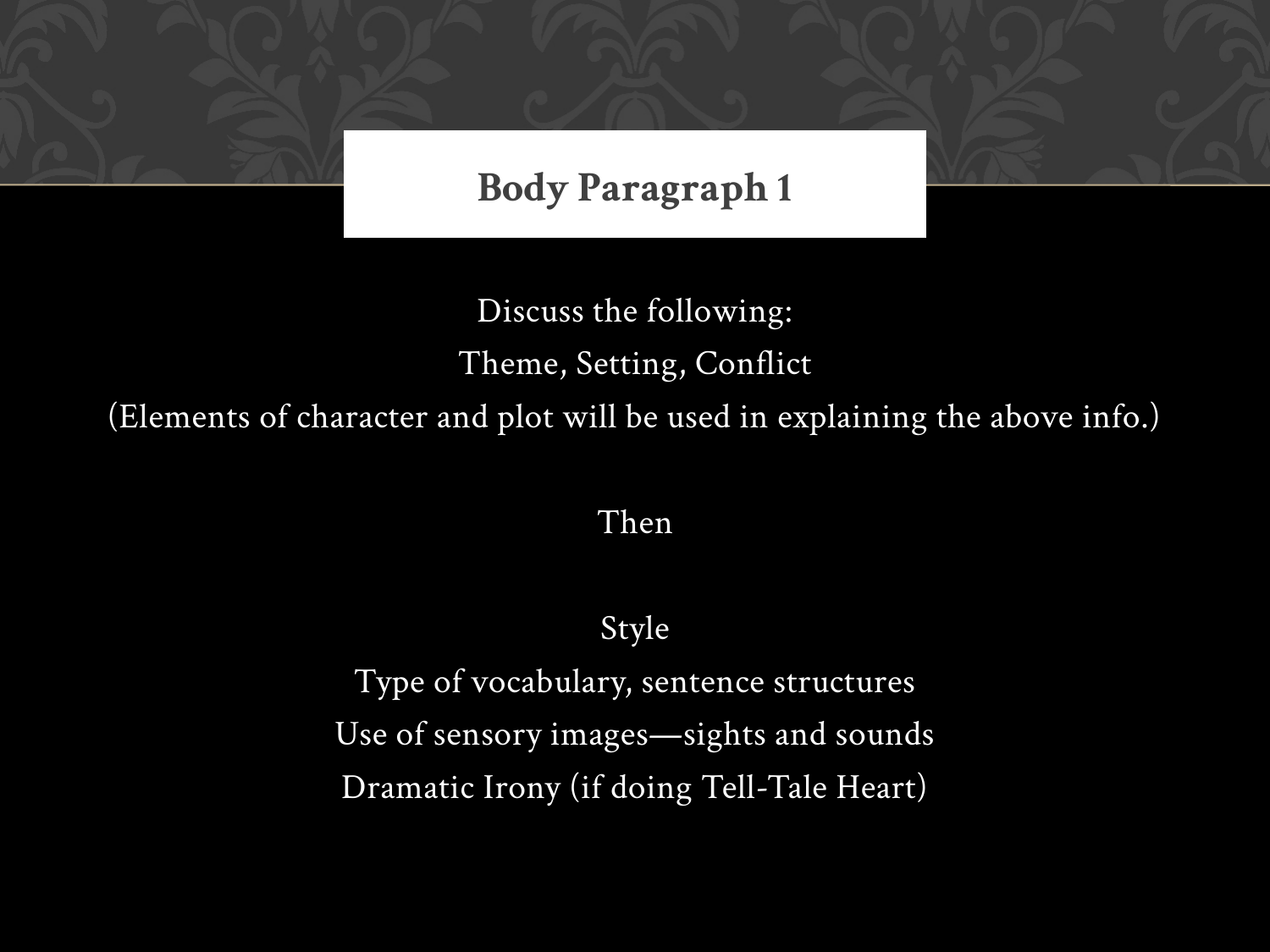

Discuss the following:
Theme, Setting, Conflict
(Elements of character and plot will be used in explaining the above info.)

Then

Style
Type of vocabulary, sentence structures
Use of sensory images—sights and sounds
Dramatic Irony (if doing Tell-Tale Heart)

# Body Paragraph 1